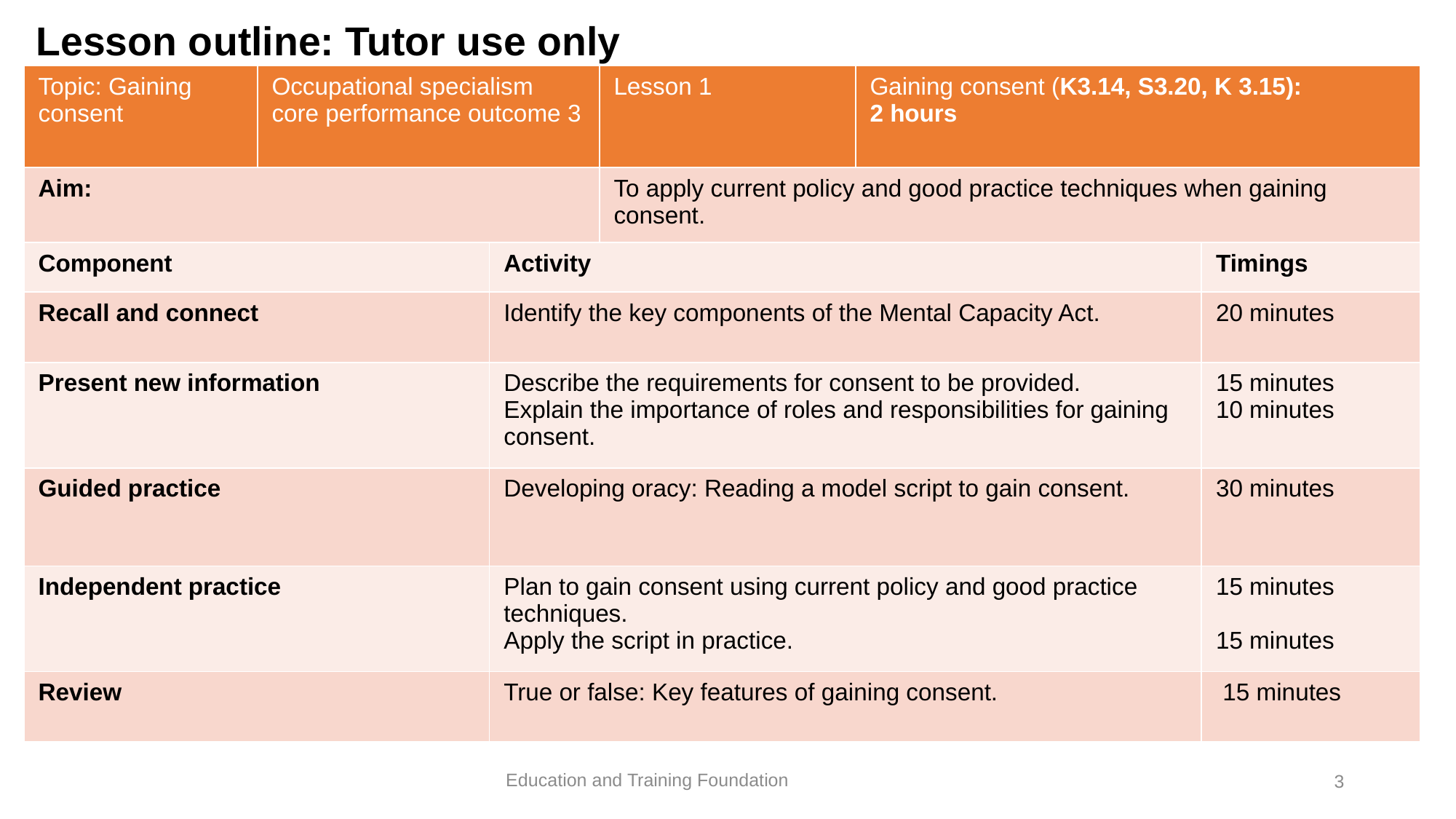

# Lesson outline: Tutor use only

| Topic: Gaining consent | Occupational specialism core performance outcome 3 |  | Lesson 1 | Gaining consent (K3.14, S3.20, K 3.15): 2 hours |  |
| --- | --- | --- | --- | --- | --- |
| Aim: |  |  | To apply current policy and good practice techniques when gaining consent. |  |  |
| Component |  | Activity |  |  | Timings |
| Recall and connect |  | Identify the key components of the Mental Capacity Act. |  |  | 20 minutes |
| Present new information |  | Describe the requirements for consent to be provided.  Explain the importance of roles and responsibilities for gaining consent. |  |  | 15 minutes 10 minutes |
| Guided practice |  | Developing oracy: Reading a model script to gain consent. |  |  | 30 minutes |
| Independent practice |  | Plan to gain consent using current policy and good practice techniques. Apply the script in practice. |  |  | 15 minutes 15 minutes |
| Review |  | True or false: Key features of gaining consent. |  |  | 15 minutes |
Education and Training Foundation
3